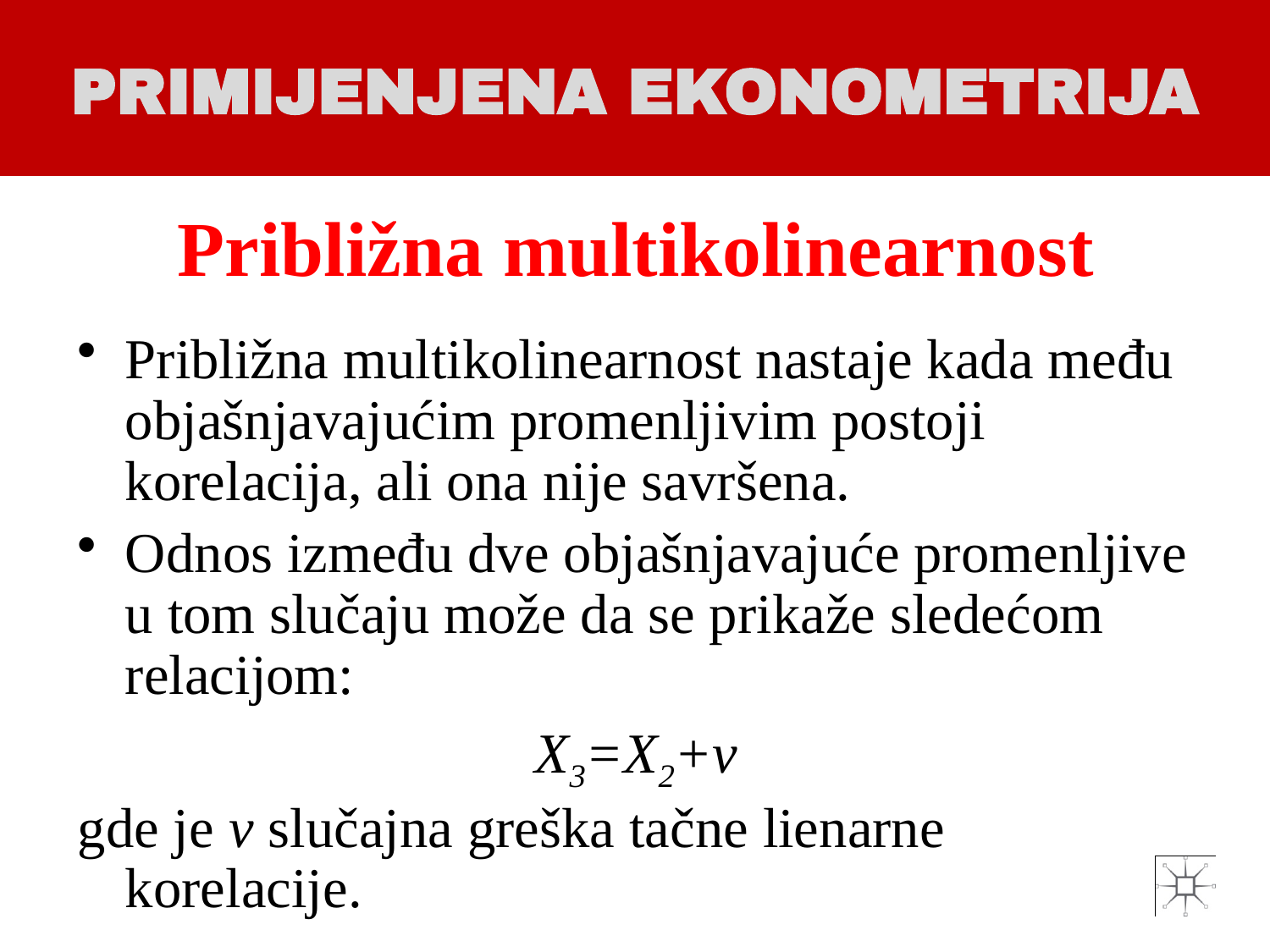

PRIMIJENJENA EKONOMETRIJA
# Približna multikolinearnost
Približna multikolinearnost nastaje kada među objašnjavajućim promenljivim postoji korelacija, ali ona nije savršena.
Odnos između dve objašnjavajuće promenljive u tom slučaju može da se prikaže sledećom relacijom:
X3=X2+v
gde je v slučajna greška tačne lienarne korelacije.